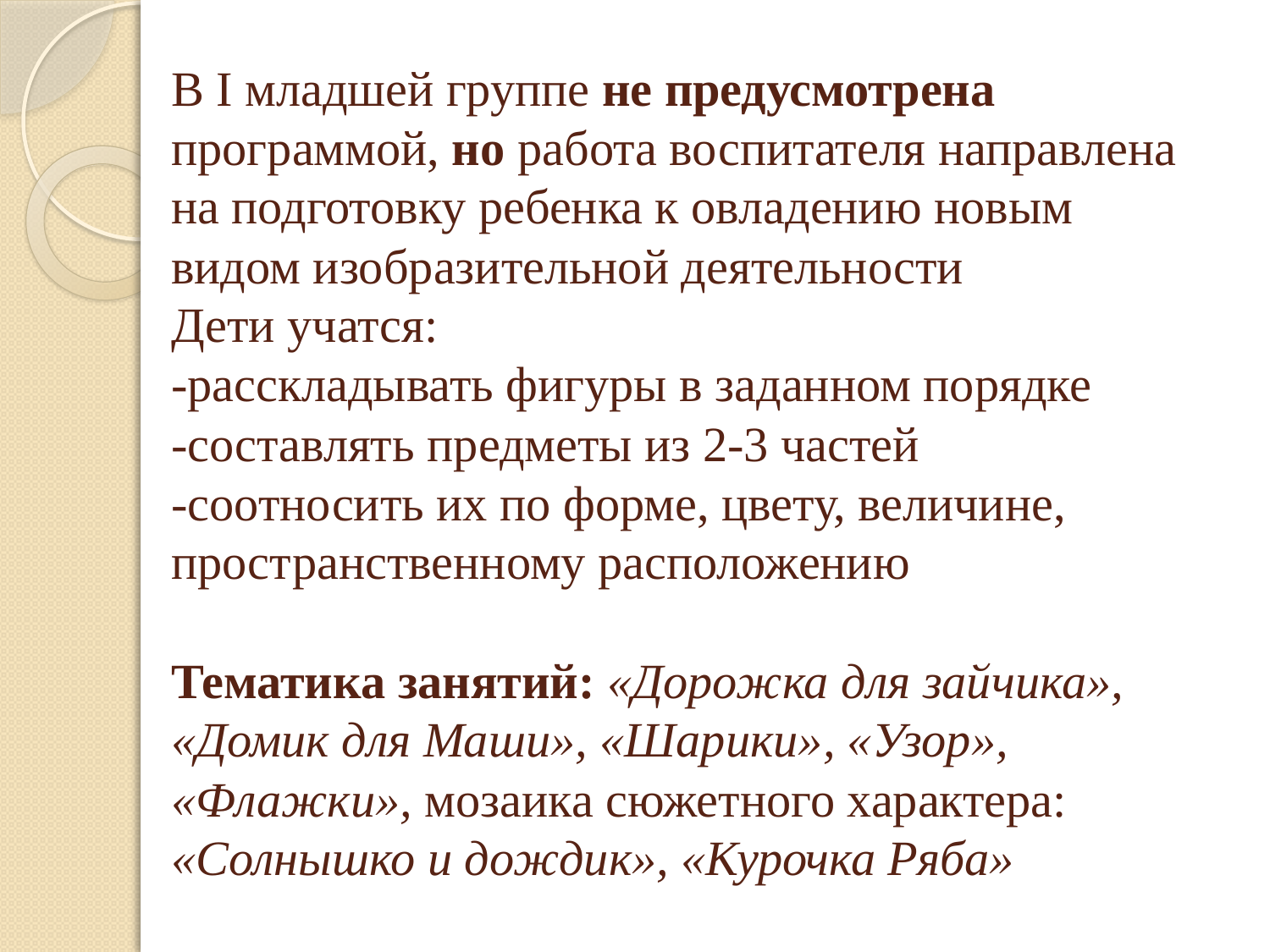

# В I младшей группе не предусмотрена программой, но работа воспитателя направлена на подготовку ребенка к овладению новым видом изобразительной деятельности Дети учатся: -расскладывать фигуры в заданном порядке -составлять предметы из 2-3 частей -соотносить их по форме, цвету, величине, пространственному расположению Тематика занятий: «Дорожка для зайчика», «Домик для Маши», «Шарики», «Узор», «Флажки», мозаика сюжетного характера: «Солнышко и дождик», «Курочка Ряба»